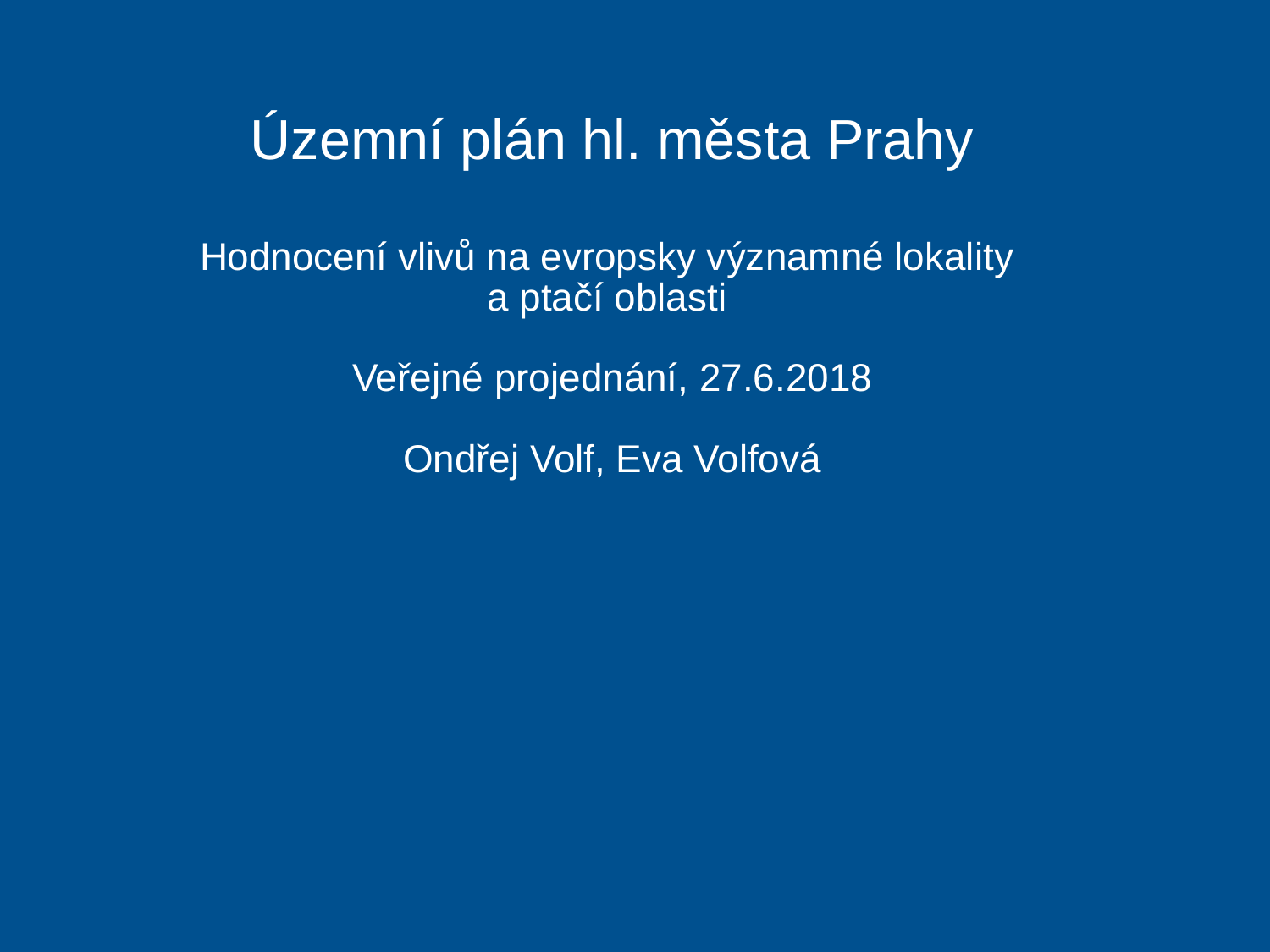

Územní plán hl. města Prahy
Hodnocení vlivů na evropsky významné lokality
a ptačí oblasti
Veřejné projednání, 27.6.2018

Ondřej Volf, Eva Volfová